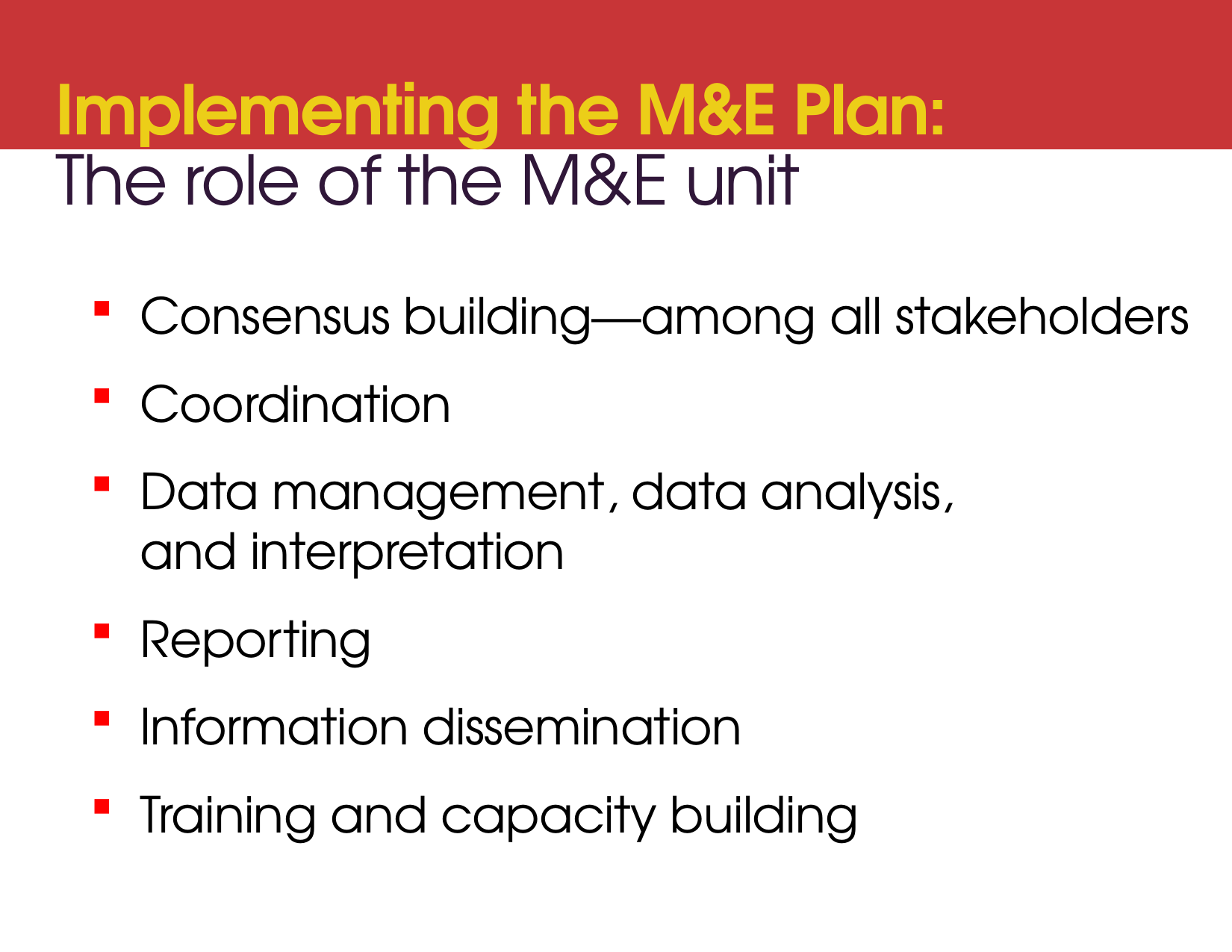

# Implementing the M&E Plan: The role of the M&E unit
Consensus building—among all stakeholders
Coordination
Data management, data analysis,
and interpretation
Reporting
Information dissemination
Training and capacity building